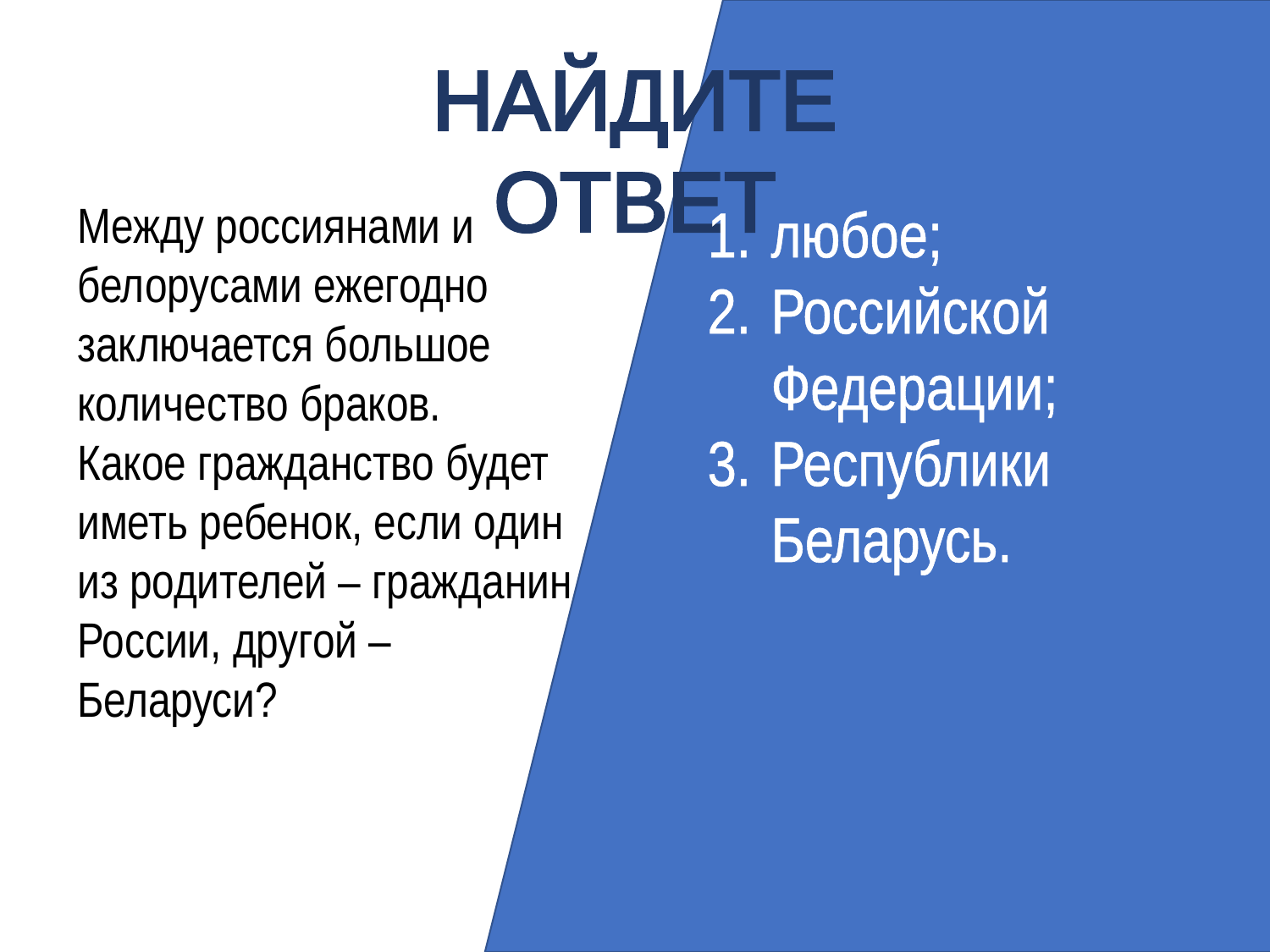

НАЙДИТЕ ОТВЕТ
Между россиянами и белорусами ежегодно заключается большое количество браков.
Какое гражданство будет иметь ребенок, если один
из родителей – гражданин России, другой –
Беларуси?
любое;
Российской Федерации;
Республики Беларусь.